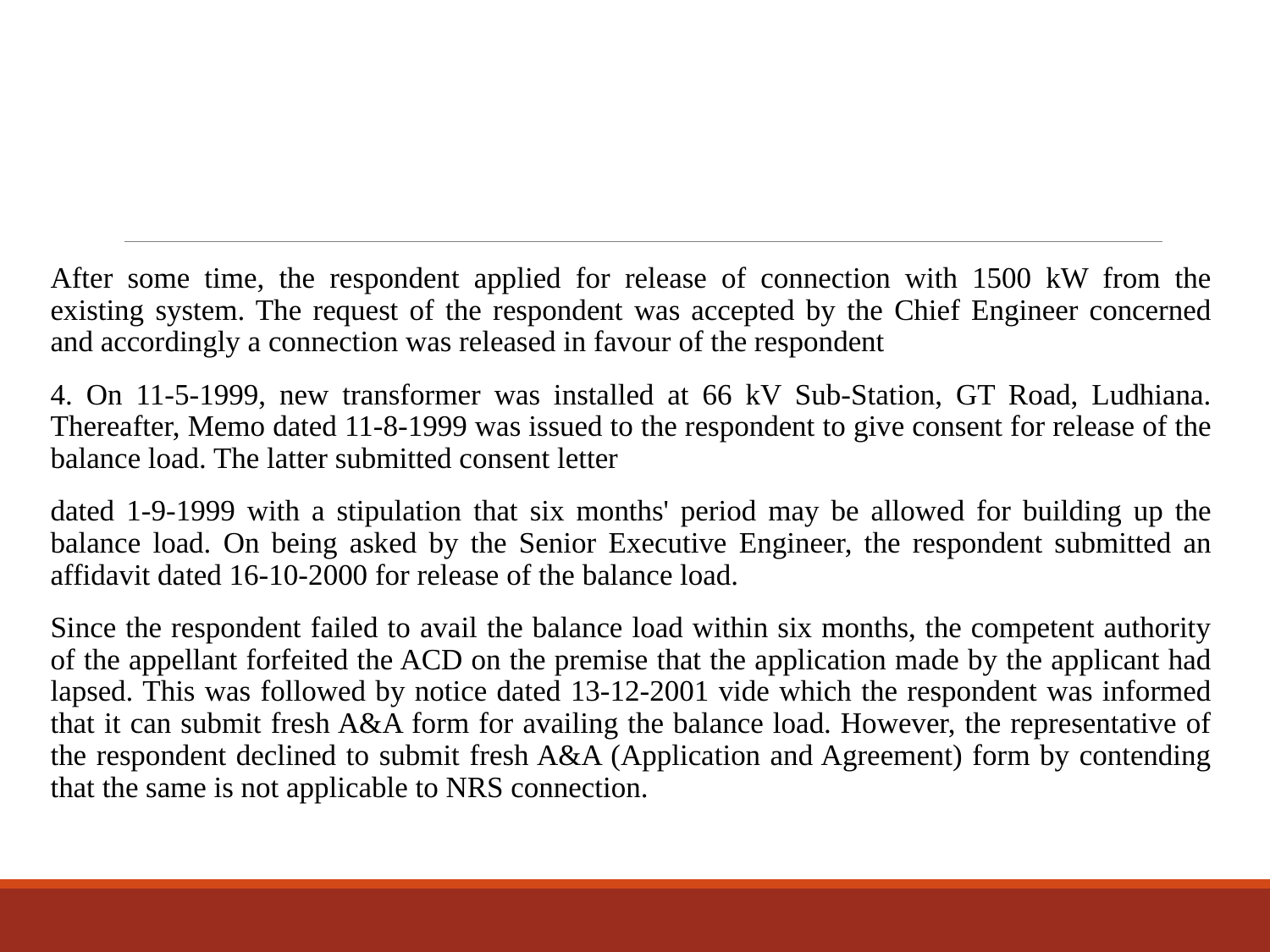

#
After some time, the respondent applied for release of connection with 1500 kW from the existing system. The request of the respondent was accepted by the Chief Engineer concerned and accordingly a connection was released in favour of the respondent
4. On 11-5-1999, new transformer was installed at 66 kV Sub-Station, GT Road, Ludhiana. Thereafter, Memo dated 11-8-1999 was issued to the respondent to give consent for release of the balance load. The latter submitted consent letter
dated 1-9-1999 with a stipulation that six months' period may be allowed for building up the balance load. On being asked by the Senior Executive Engineer, the respondent submitted an affidavit dated 16-10-2000 for release of the balance load.
Since the respondent failed to avail the balance load within six months, the competent authority of the appellant forfeited the ACD on the premise that the application made by the applicant had lapsed. This was followed by notice dated 13-12-2001 vide which the respondent was informed that it can submit fresh A&A form for availing the balance load. However, the representative of the respondent declined to submit fresh A&A (Application and Agreement) form by contending that the same is not applicable to NRS connection.